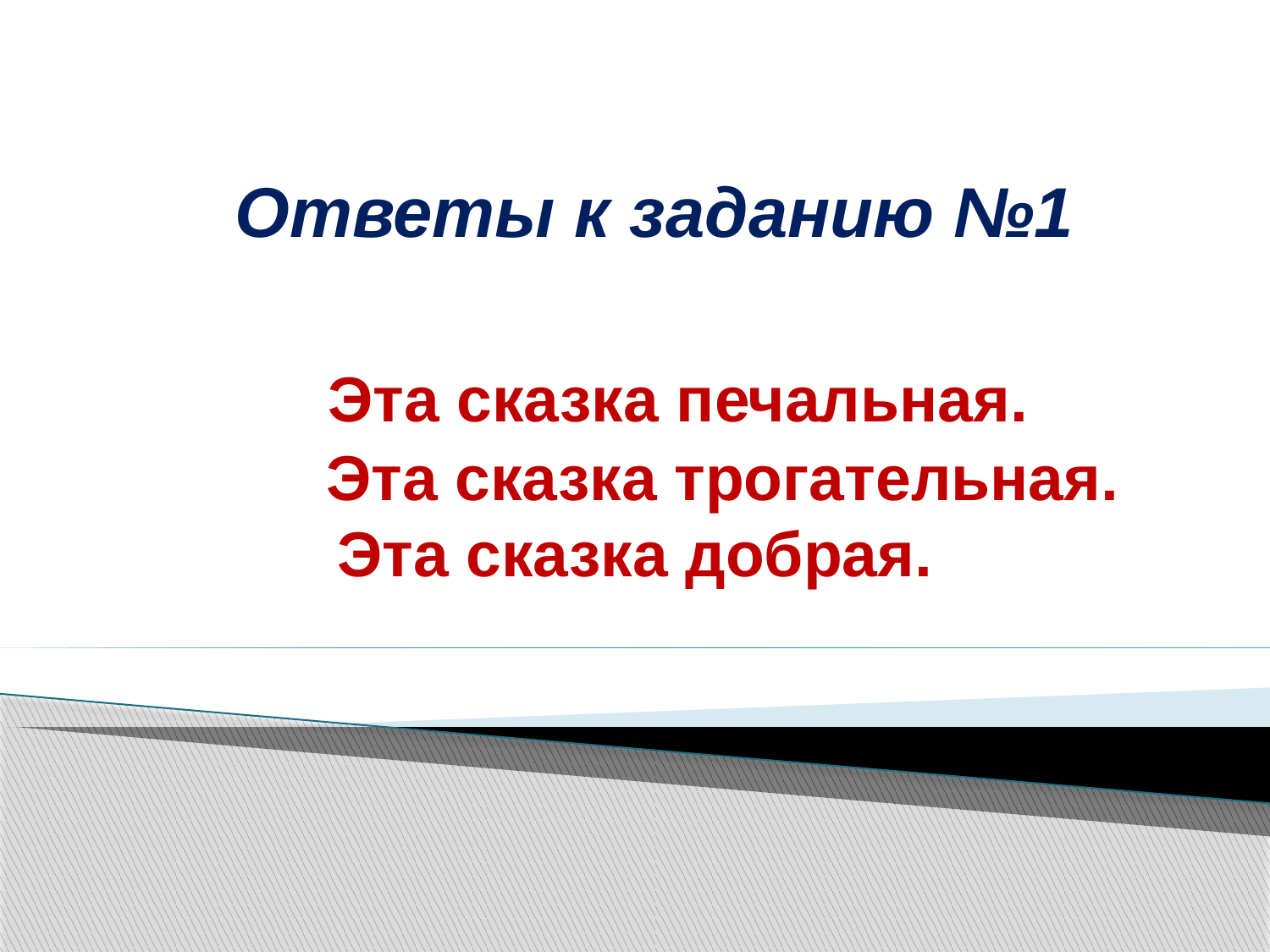

# Ответы к заданию №1 Эта сказка печальная. Эта сказка трогательная. Эта сказка добрая.